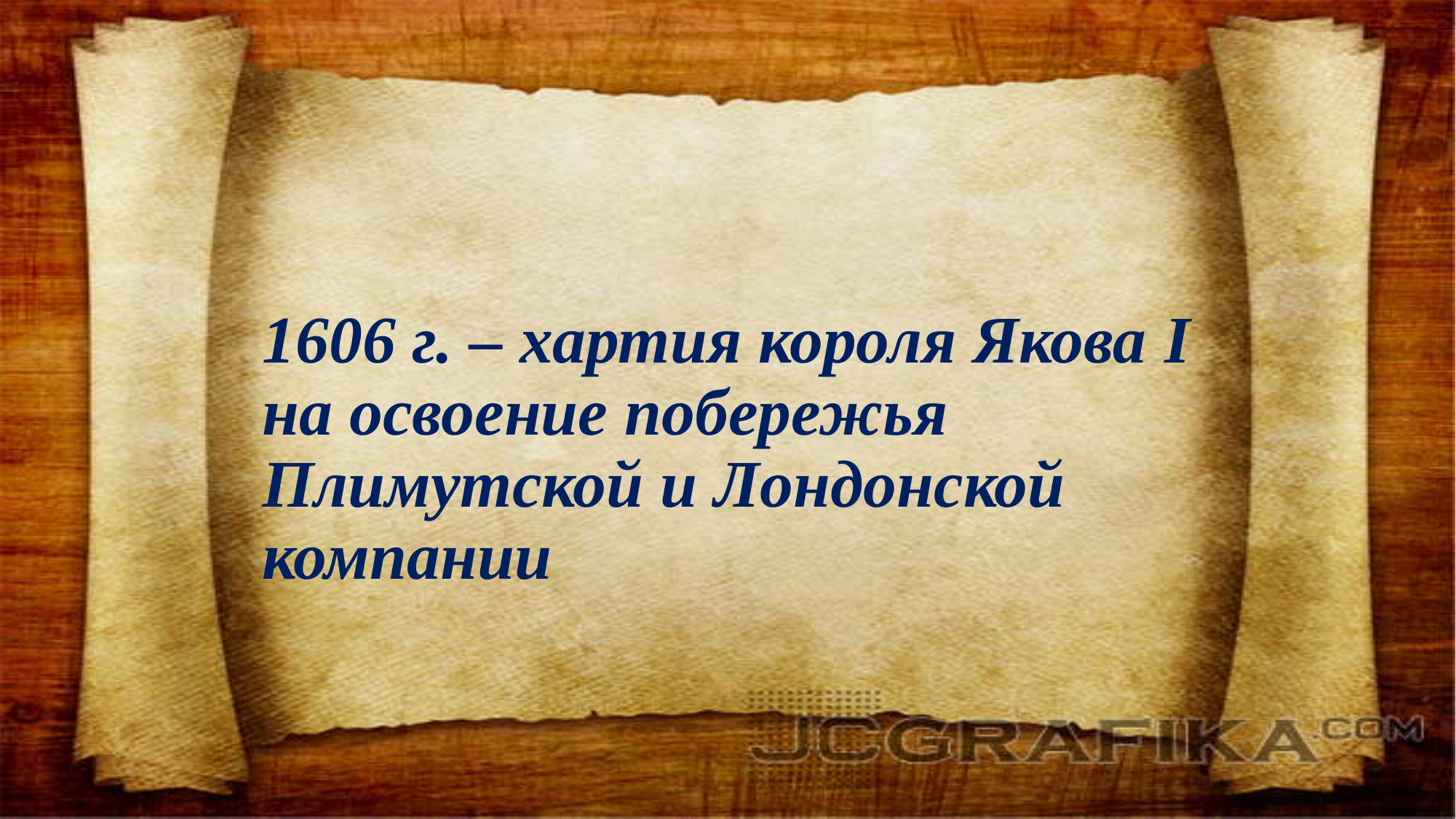

# 1606 г. – хартия короля Якова I на освоение побережья Плимутской и Лондонской компании